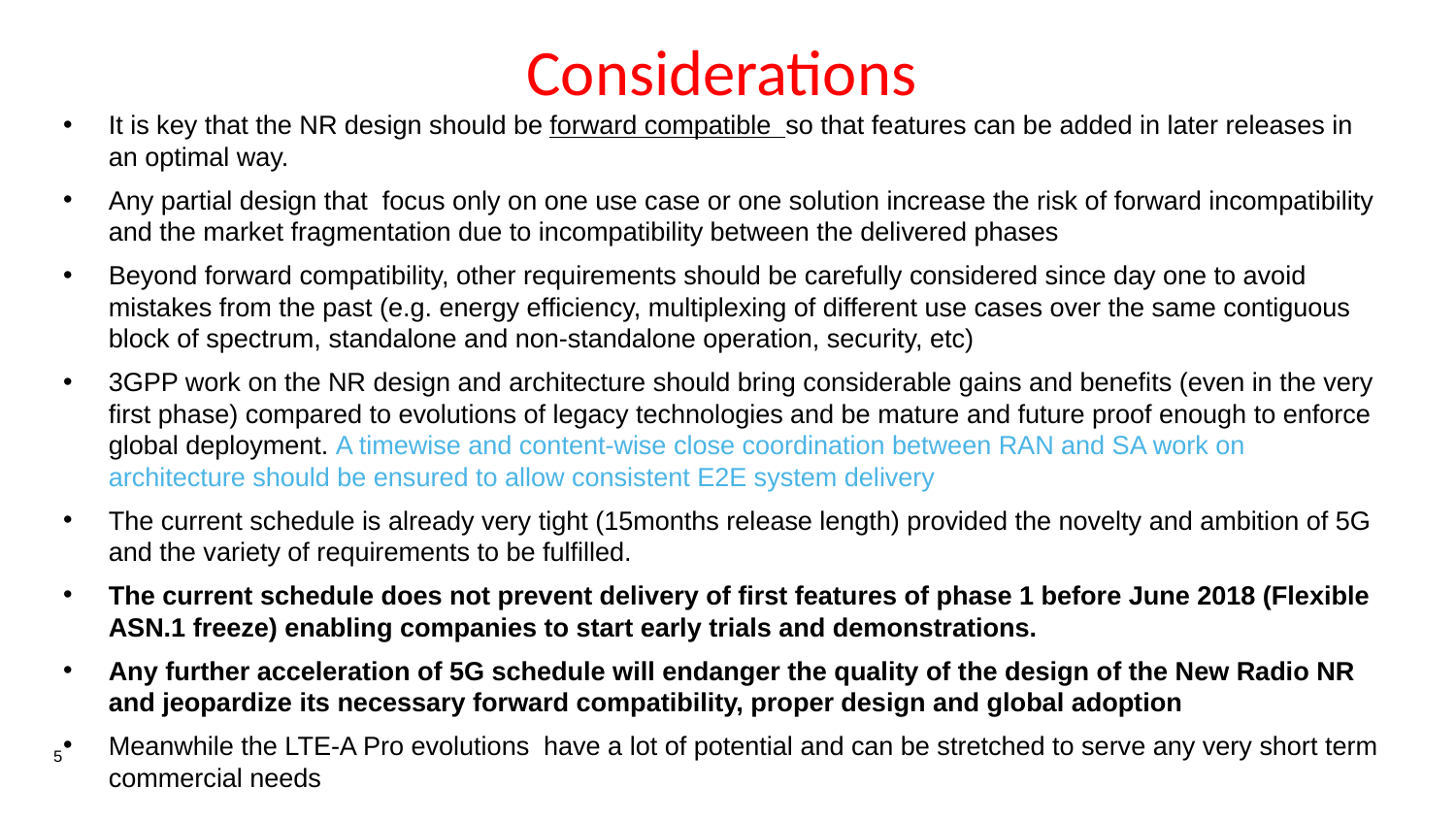

Considerations
It is key that the NR design should be forward compatible  so that features can be added in later releases in an optimal way.
Any partial design that  focus only on one use case or one solution increase the risk of forward incompatibility and the market fragmentation due to incompatibility between the delivered phases
Beyond forward compatibility, other requirements should be carefully considered since day one to avoid mistakes from the past (e.g. energy efficiency, multiplexing of different use cases over the same contiguous block of spectrum, standalone and non-standalone operation, security, etc)
3GPP work on the NR design and architecture should bring considerable gains and benefits (even in the very first phase) compared to evolutions of legacy technologies and be mature and future proof enough to enforce global deployment. A timewise and content-wise close coordination between RAN and SA work on architecture should be ensured to allow consistent E2E system delivery
The current schedule is already very tight (15months release length) provided the novelty and ambition of 5G and the variety of requirements to be fulfilled.
The current schedule does not prevent delivery of first features of phase 1 before June 2018 (Flexible ASN.1 freeze) enabling companies to start early trials and demonstrations.
Any further acceleration of 5G schedule will endanger the quality of the design of the New Radio NR and jeopardize its necessary forward compatibility, proper design and global adoption
Meanwhile the LTE-A Pro evolutions  have a lot of potential and can be stretched to serve any very short term commercial needs